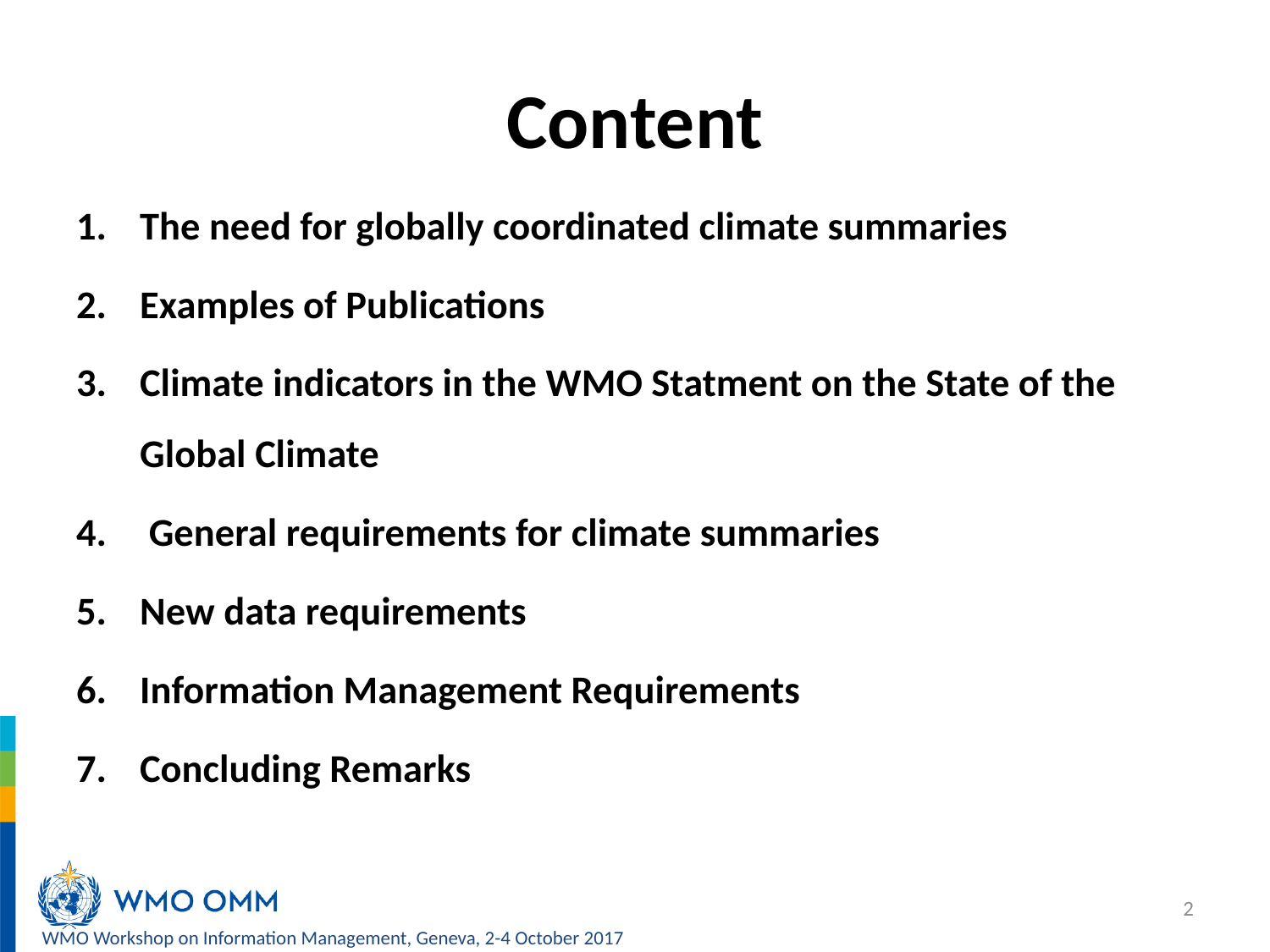

# Content
The need for globally coordinated climate summaries
Examples of Publications
Climate indicators in the WMO Statment on the State of the Global Climate
 General requirements for climate summaries
New data requirements
Information Management Requirements
Concluding Remarks

2
WMO Workshop on Information Management, Geneva, 2-4 October 2017